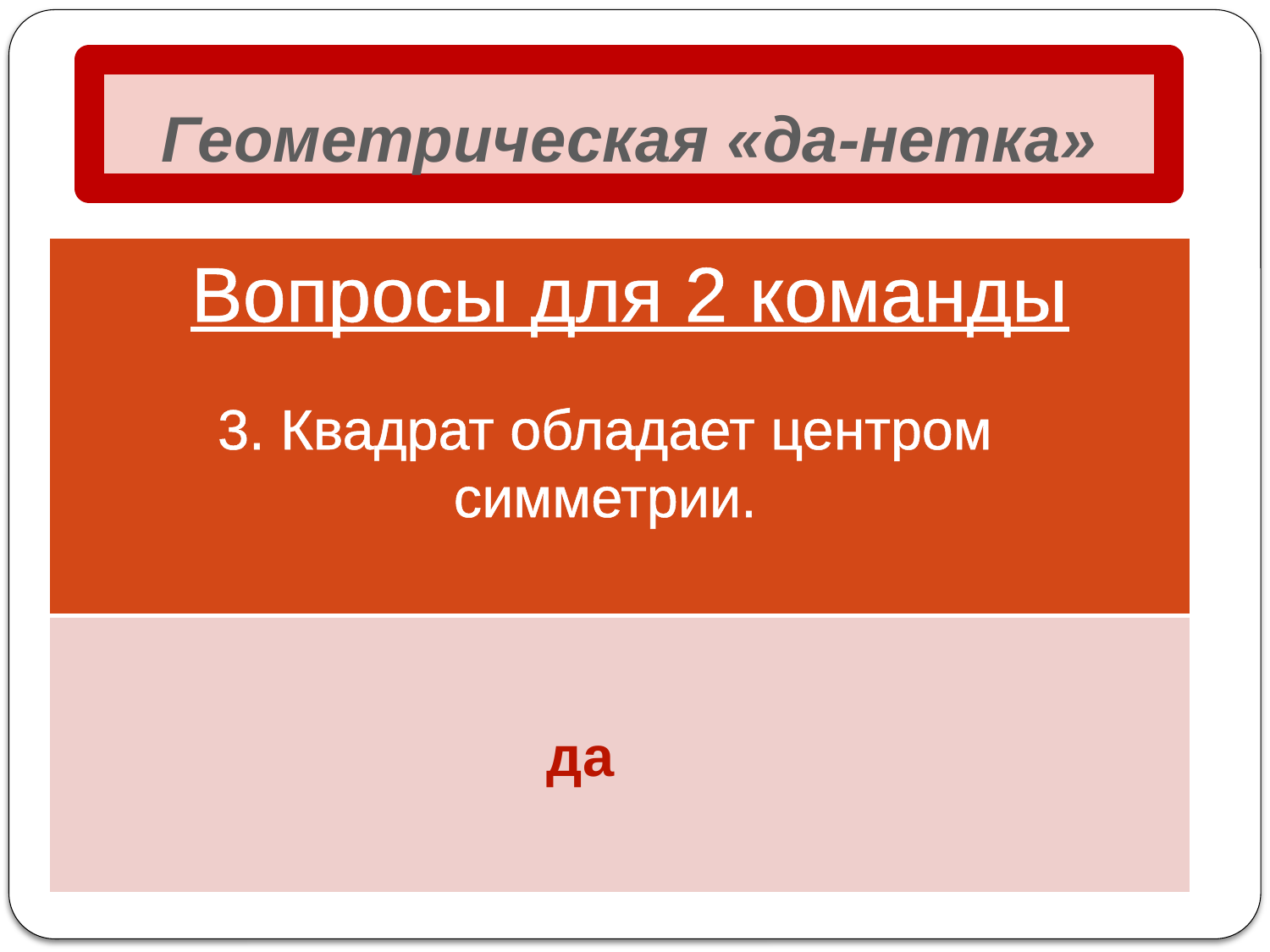

# Геометрическая «да-нетка»
Вопросы для 2 команды
|  |
| --- |
|  |
3. Квадрат обладает центром симметрии.
да